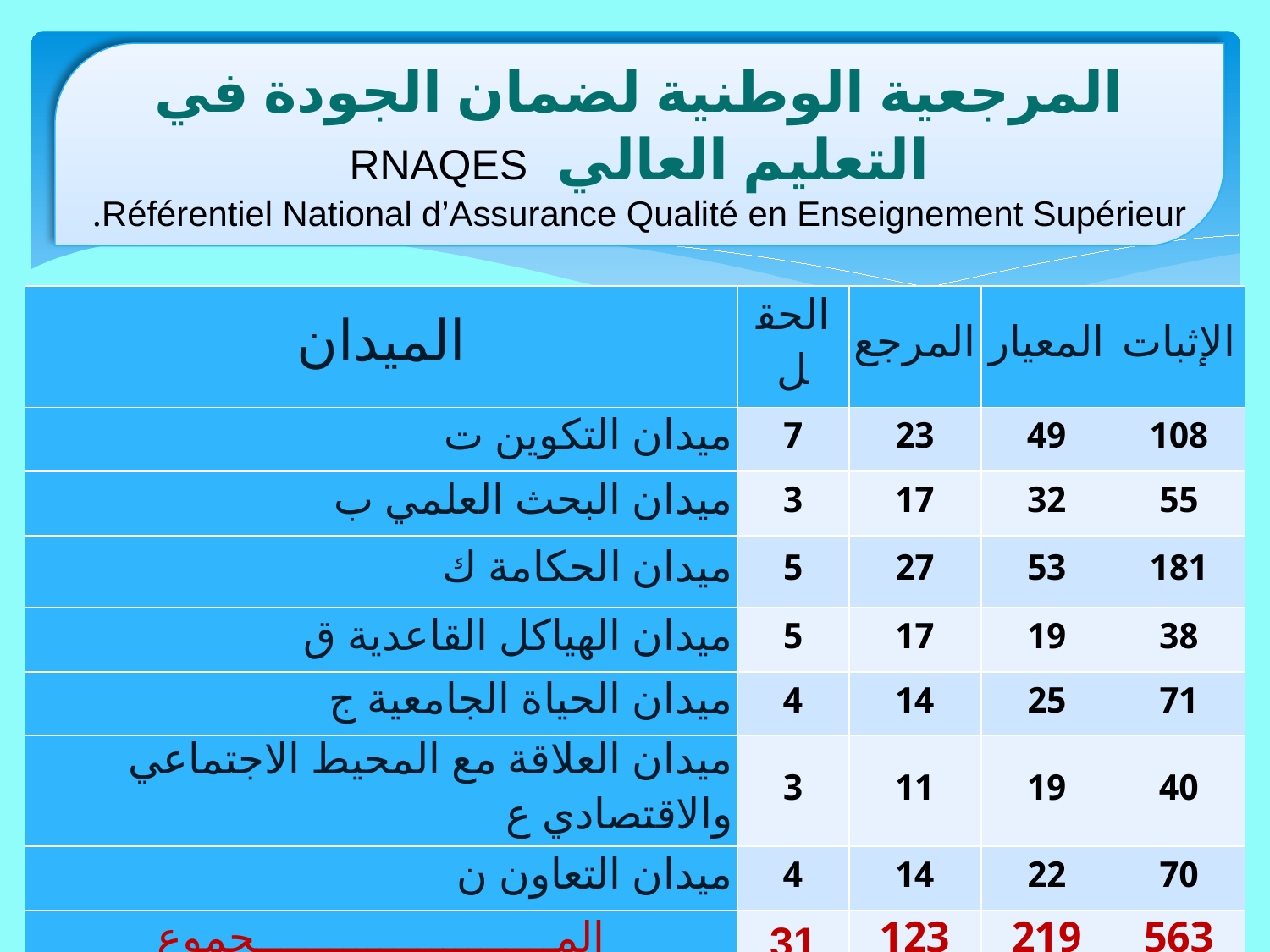

المرجعية الوطنية لضمان الجودة في التعليم العالي  RNAQES
Référentiel National d’Assurance Qualité en Enseignement Supérieur.
| الميدان | الحقل | المرجع | المعيار | الإثبات |
| --- | --- | --- | --- | --- |
| میدان التكوین ت | 7 | 23 | 49 | 108 |
| میدان البحث العلمي ب | 3 | 17 | 32 | 55 |
| میدان الحكامة ك | 5 | 27 | 53 | 181 |
| میدان الهیاكل القاعدیة ق | 5 | 17 | 19 | 38 |
| میدان الحیاة الجامعیة ج | 4 | 14 | 25 | 71 |
| میدان العلاقة مع المحيط الاجتماعي والاقتصادي ع | 3 | 11 | 19 | 40 |
| میدان التعاون ن | 4 | 14 | 22 | 70 |
| المــــــــــــــــــــــــجموع | 31 | 123 | 219 | 563 |
8